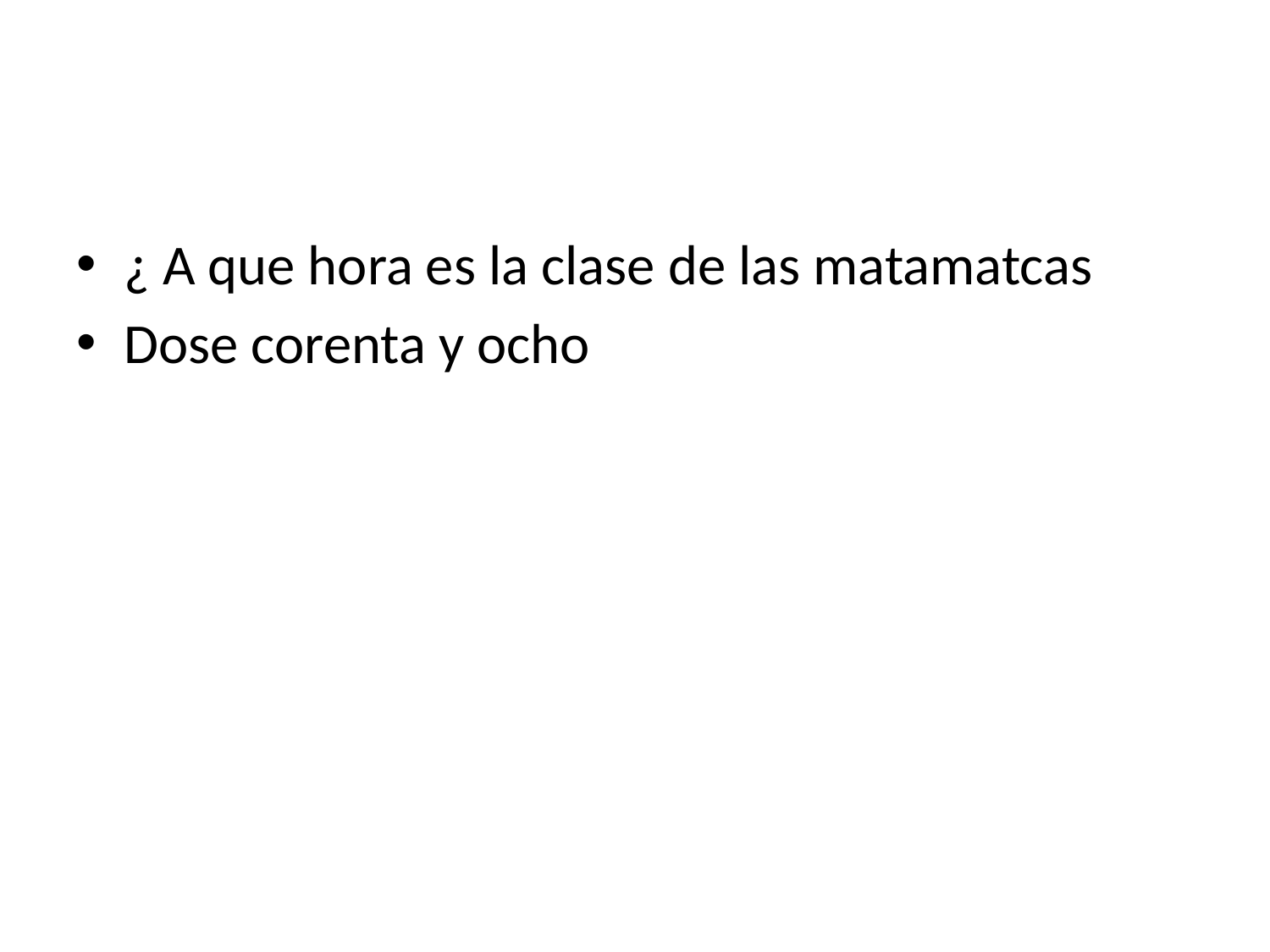

#
¿ A que hora es la clase de las matamatcas
Dose corenta y ocho